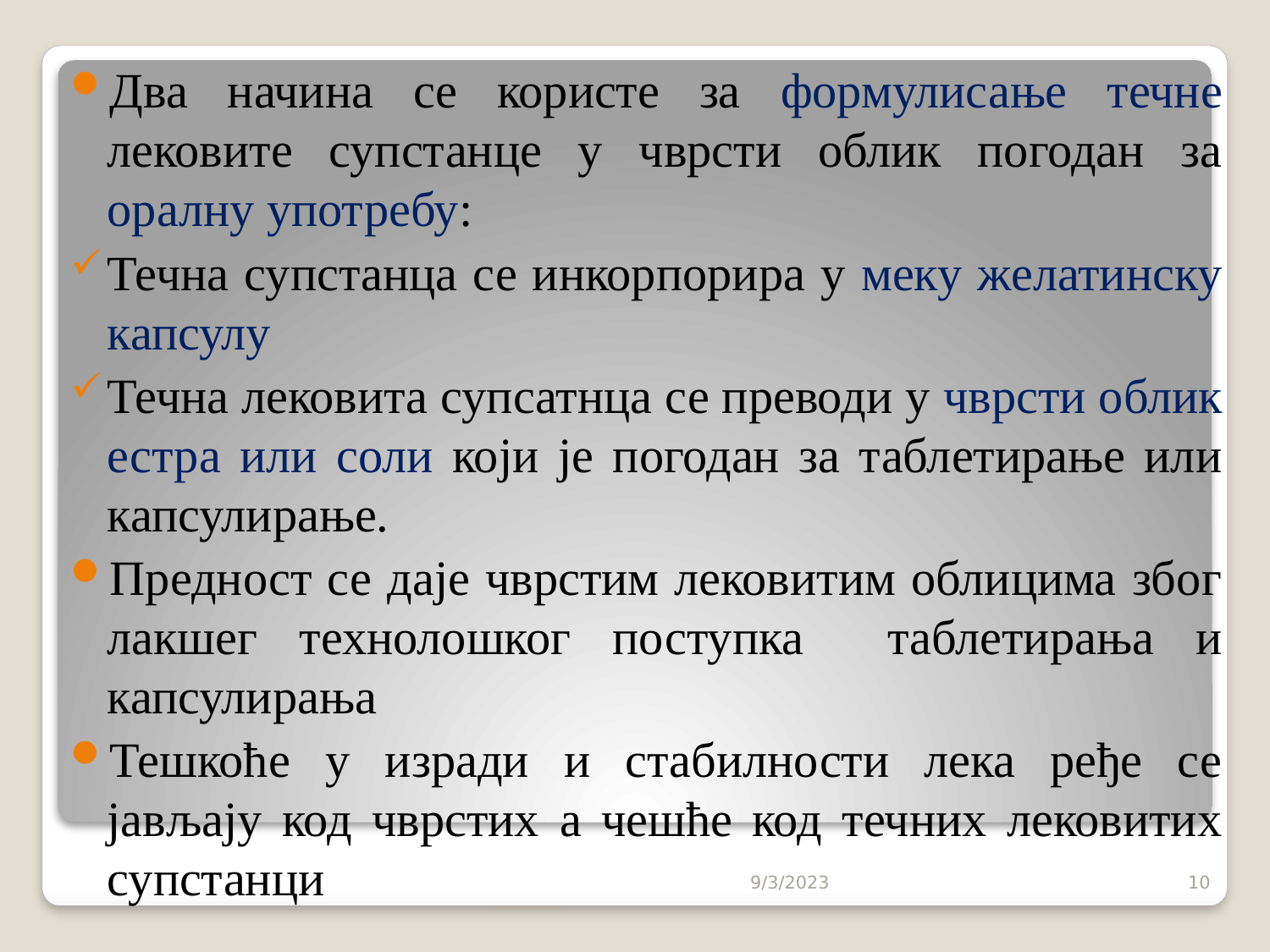

Два начина се користе за формулисање течне лековите супстанце у чврсти облик погодан за оралну употребу:
Течна супстанца се инкорпорира у меку желатинску капсулу
Течна лековита супсатнца се преводи у чврсти облик естра или соли који је погодан за таблетирање или капсулирање.
Предност се даје чврстим лековитим облицима због лакшег технолошког поступка  таблетирања и капсулирања
Тешкоће у изради и стабилности лека ређе се јављају код чврстих а чешће код течних лековитих супстанци
9/3/2023
10